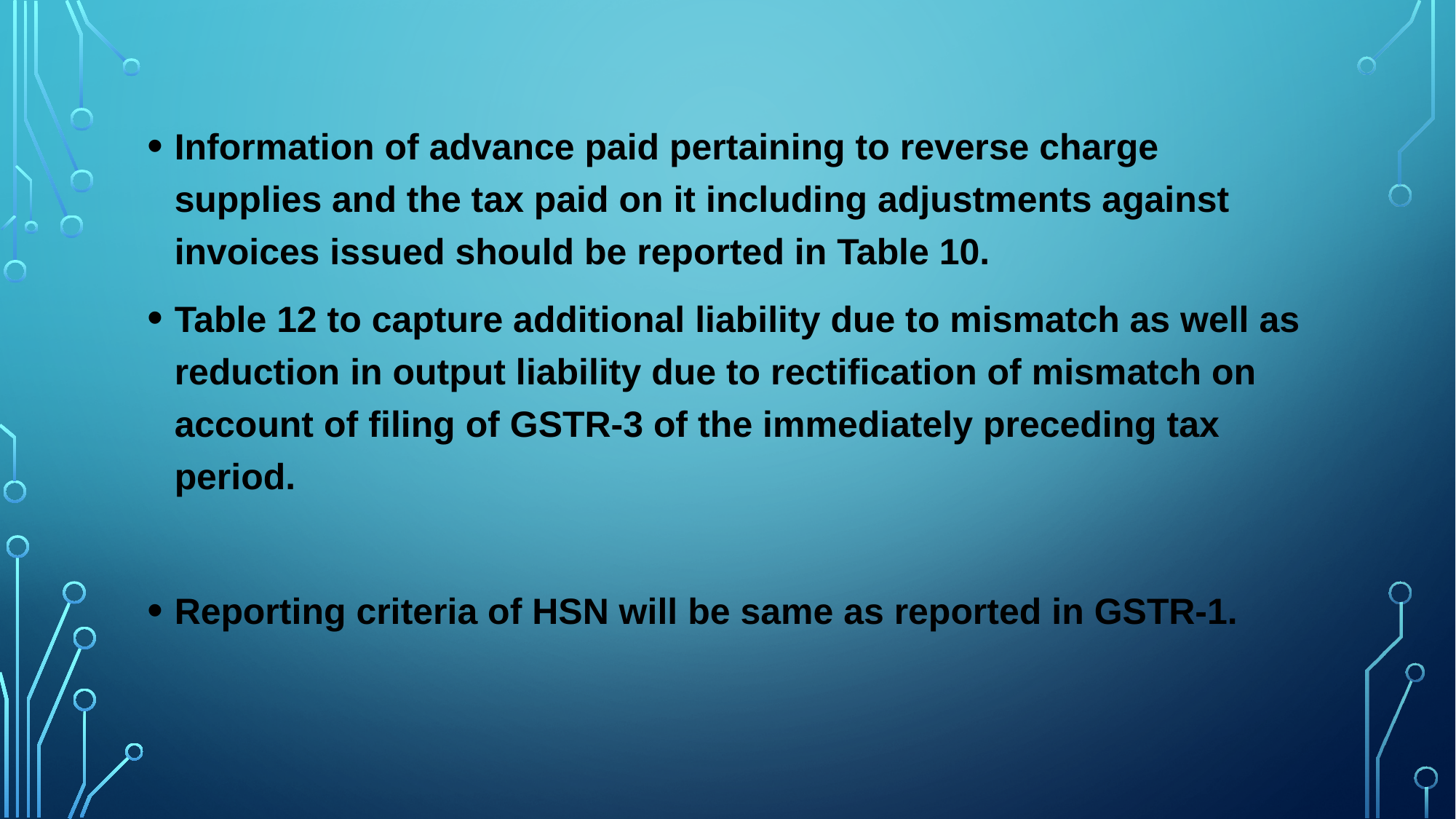

Information of advance paid pertaining to reverse charge supplies and the tax paid on it including adjustments against invoices issued should be reported in Table 10.
Table 12 to capture additional liability due to mismatch as well as reduction in output liability due to rectification of mismatch on account of filing of GSTR-3 of the immediately preceding tax period.

Reporting criteria of HSN will be same as reported in GSTR-1.